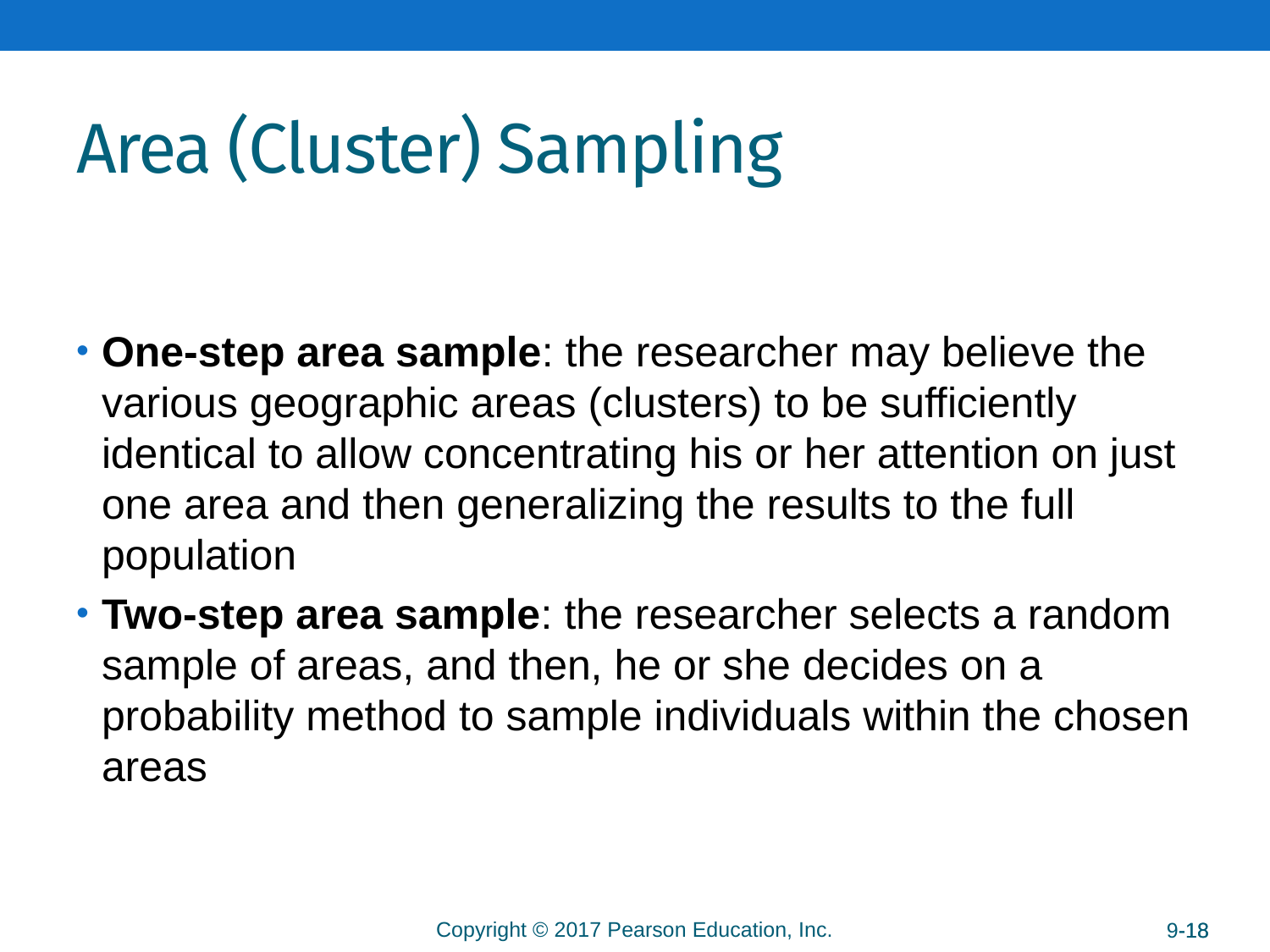

# Area (Cluster) Sampling
One-step area sample: the researcher may believe the various geographic areas (clusters) to be sufficiently identical to allow concentrating his or her attention on just one area and then generalizing the results to the full population
Two-step area sample: the researcher selects a random sample of areas, and then, he or she decides on a probability method to sample individuals within the chosen areas